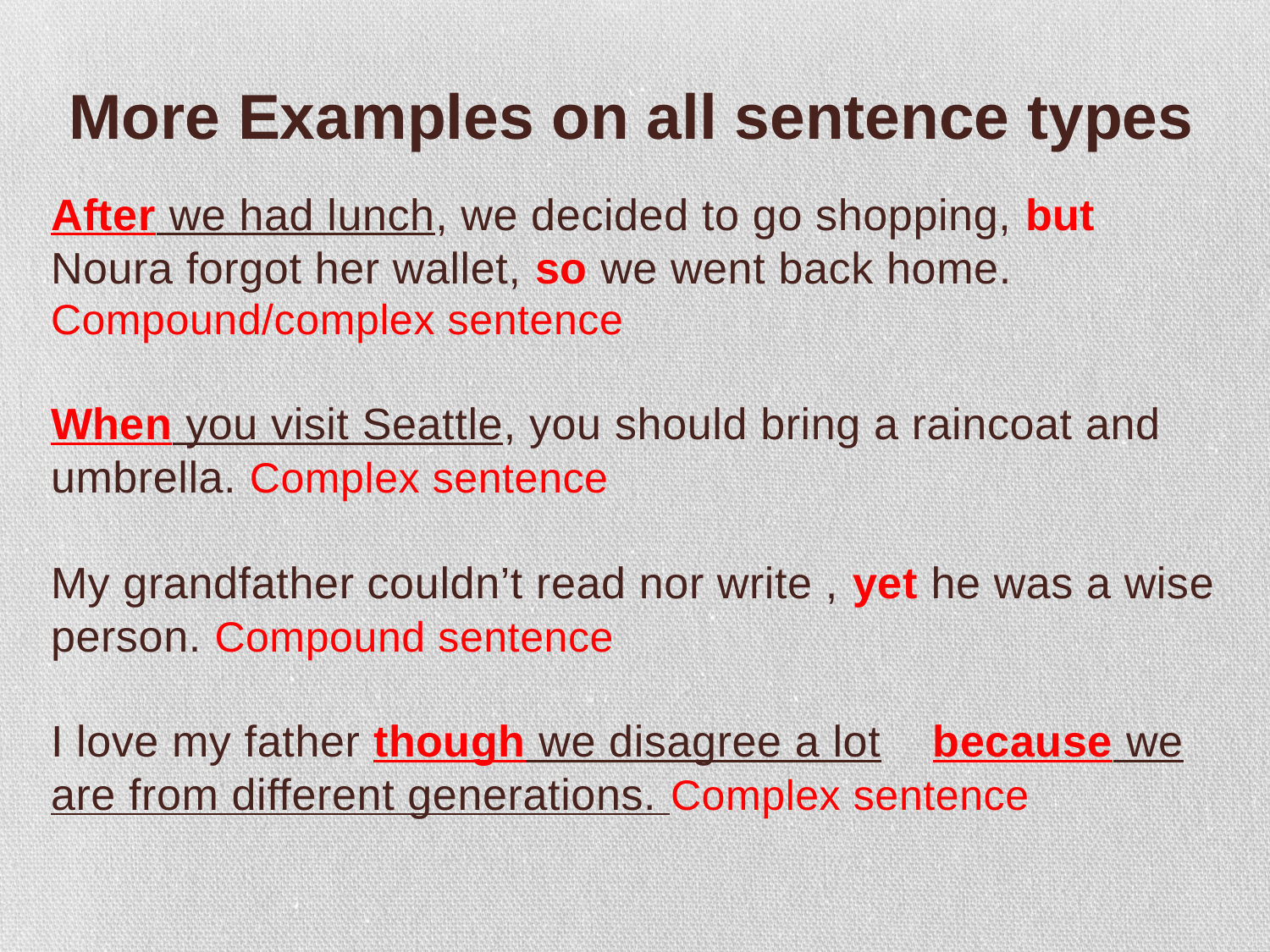

# More Examples on all sentence types
After we had lunch, we decided to go shopping, but Noura forgot her wallet, so we went back home. Compound/complex sentence

When you visit Seattle, you should bring a raincoat and umbrella. Complex sentence

My grandfather couldn’t read nor write , yet he was a wise person. Compound sentence

I love my father though we disagree a lot    because we are from different generations. Complex sentence
Eman Al-Katheery